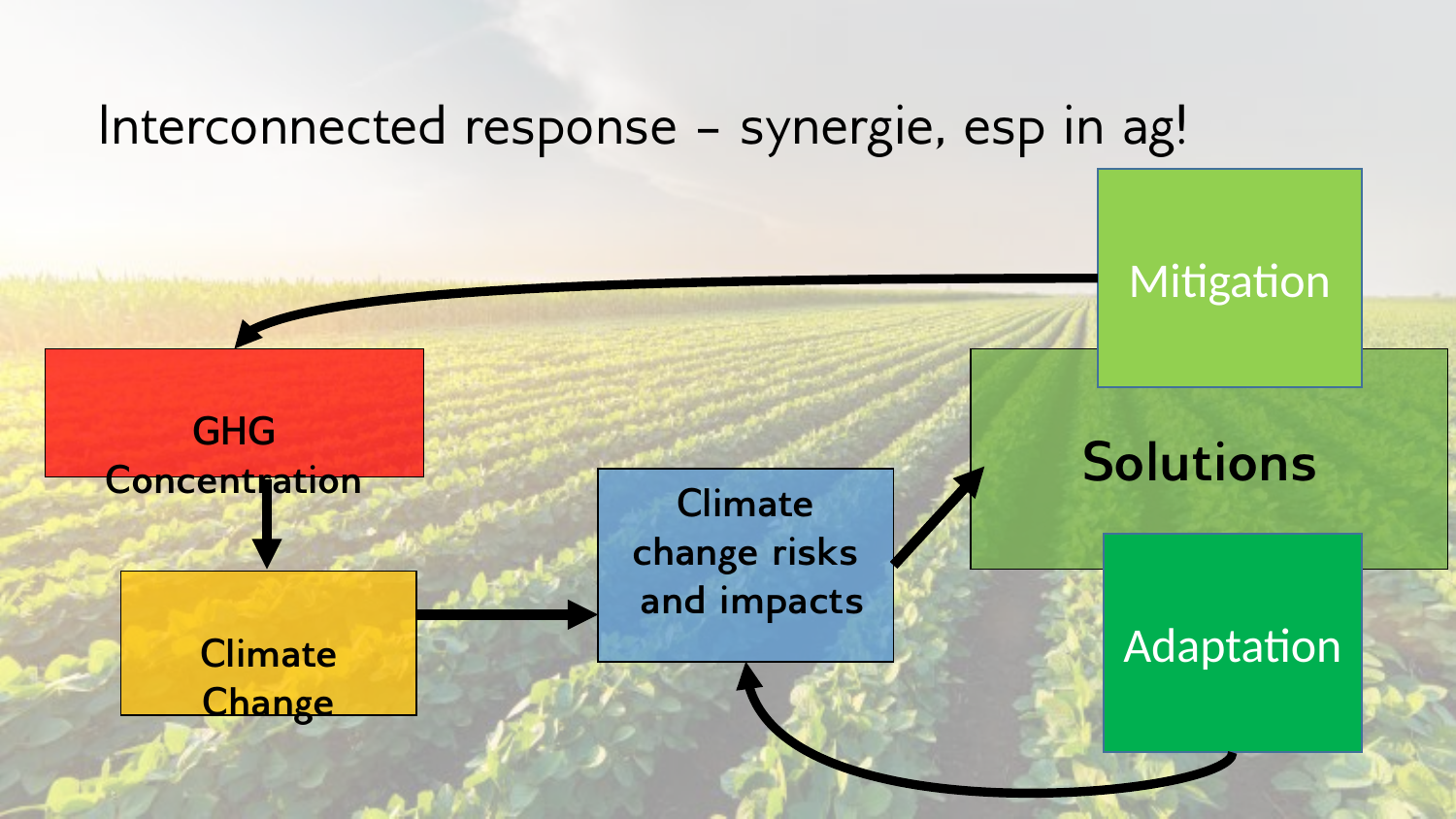

Interconnected response – synergie, esp in ag!
Mitigation

GHG Concentration

Solutions

Climate change risks
 and impacts
Adaptation

Climate Change
Foto: iaAgua.es